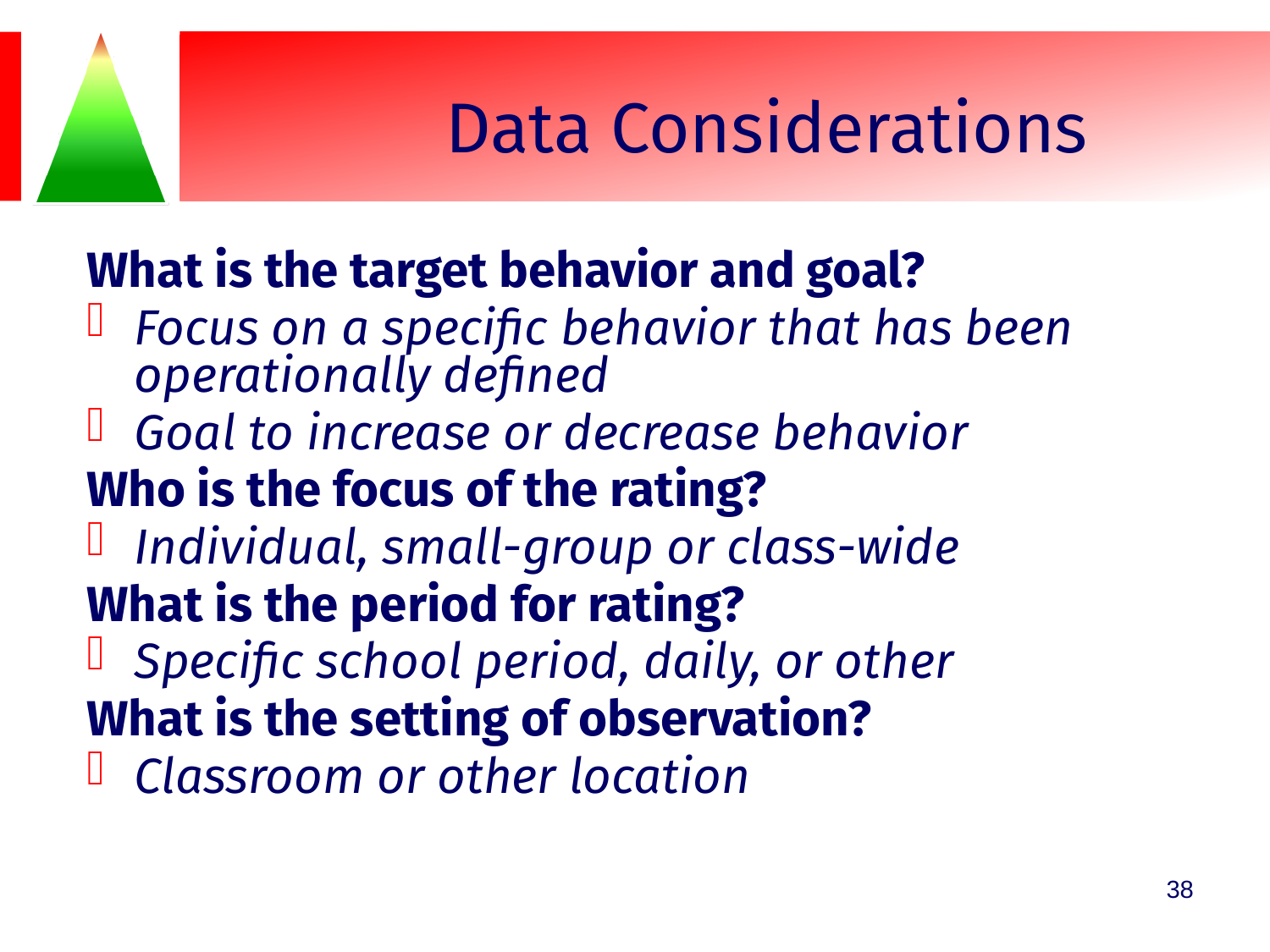

Data Considerations
What is the target behavior and goal?
Focus on a specific behavior that has been operationally defined
Goal to increase or decrease behavior
Who is the focus of the rating?
Individual, small-group or class-wide
What is the period for rating?
Specific school period, daily, or other
What is the setting of observation?
Classroom or other location
38